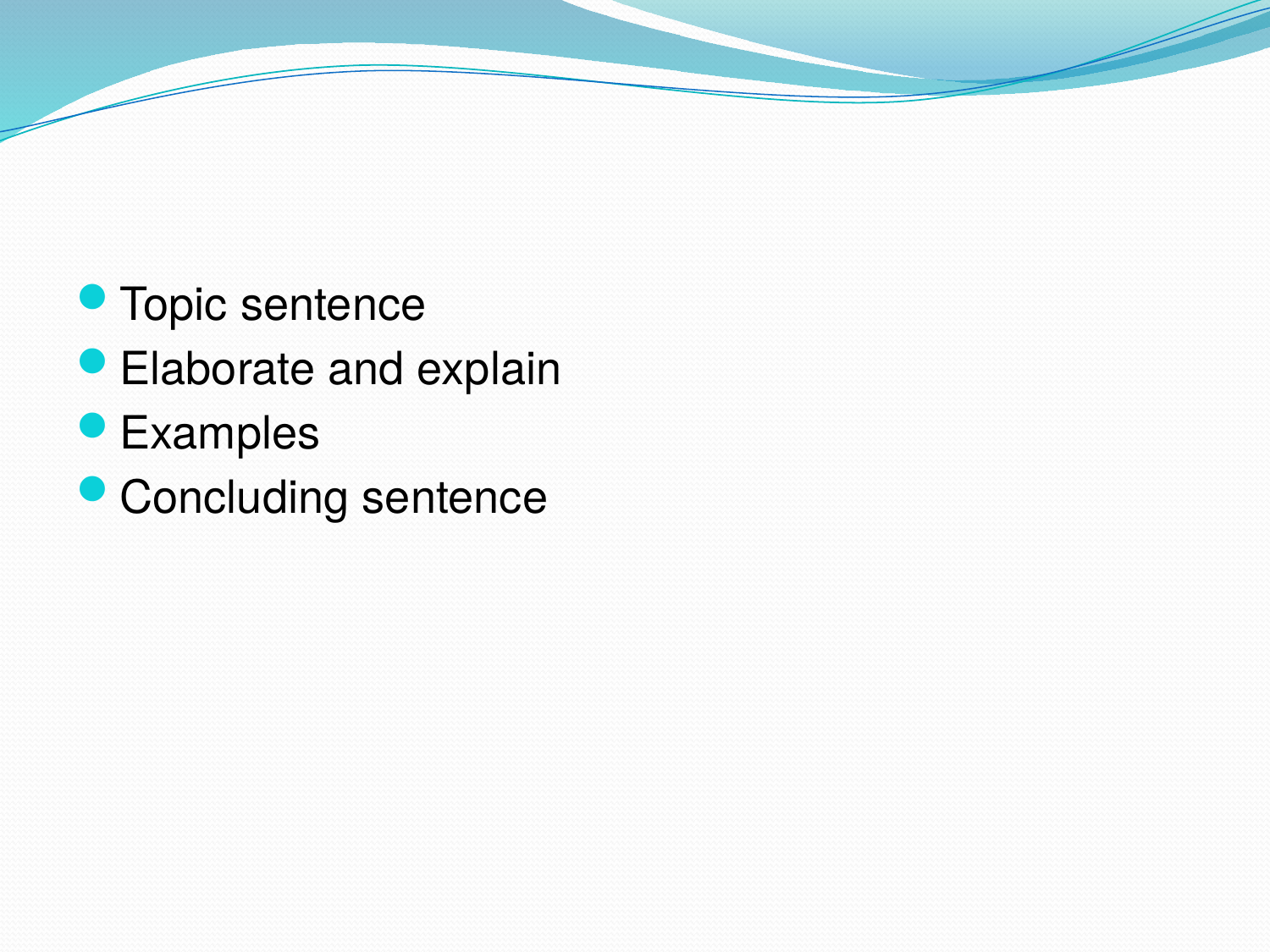

#
Topic sentence
Elaborate and explain
Examples
Concluding sentence